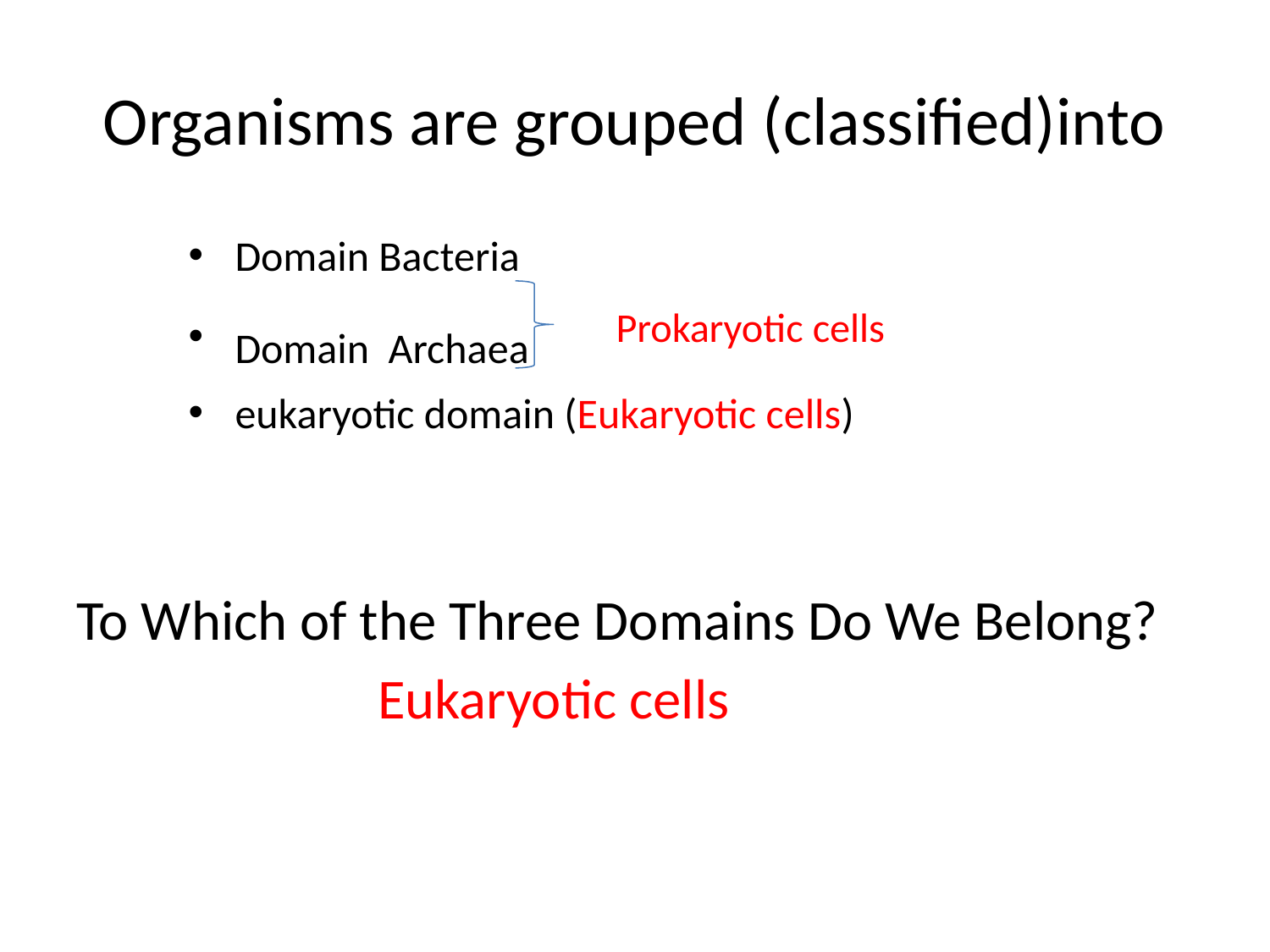

# Organisms are grouped (classified)into
Domain Bacteria
Domain  Archaea	Prokaryotic cells
eukaryotic domain (Eukaryotic cells)

To Which of the Three Domains Do We Belong?
			Eukaryotic cells